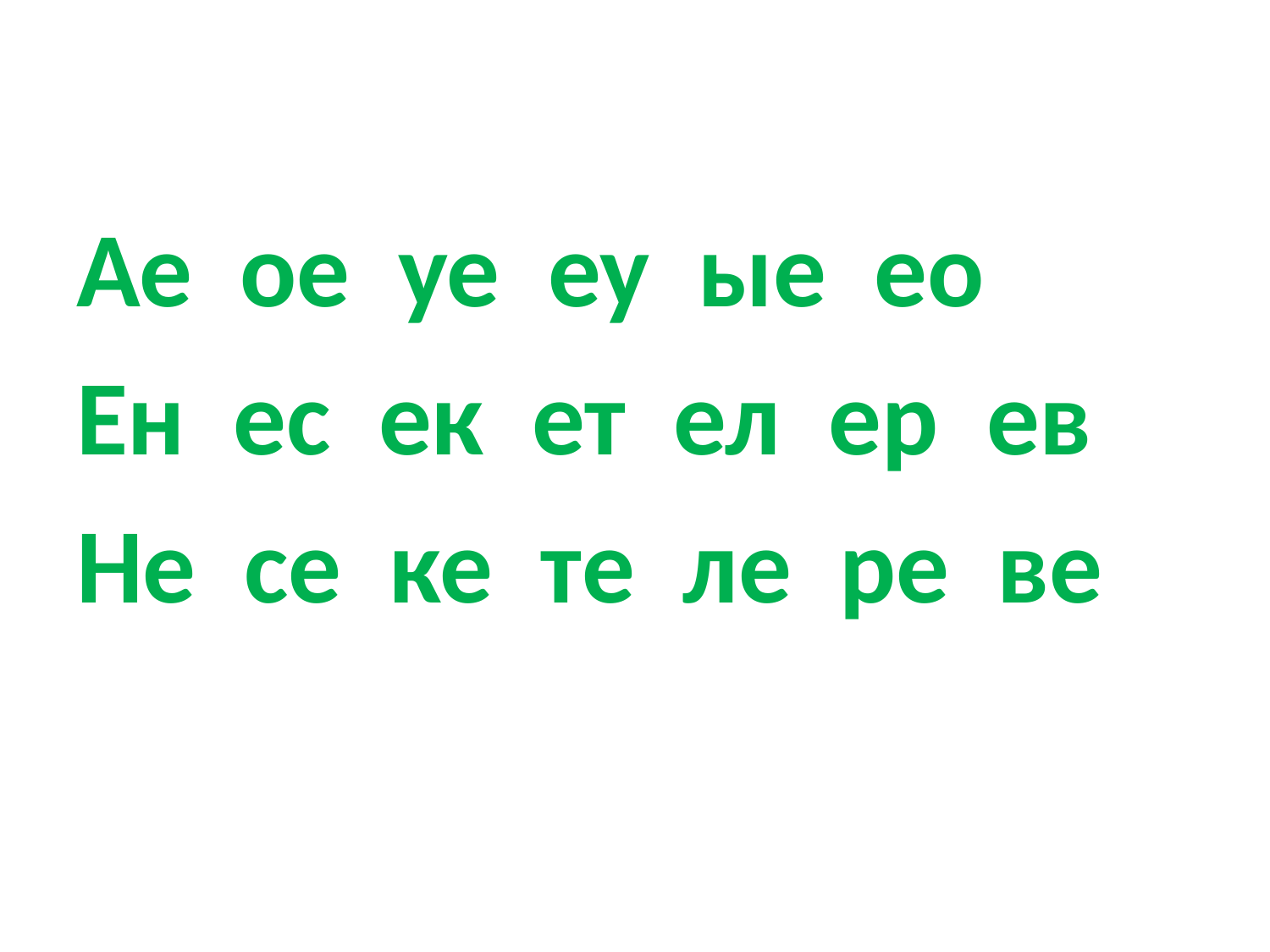

#

Ае  ое  уе  еу  ые  ео
Ен  ес  ек  ет  ел  ер  ев
Не  се  ке  те  ле  ре  ве